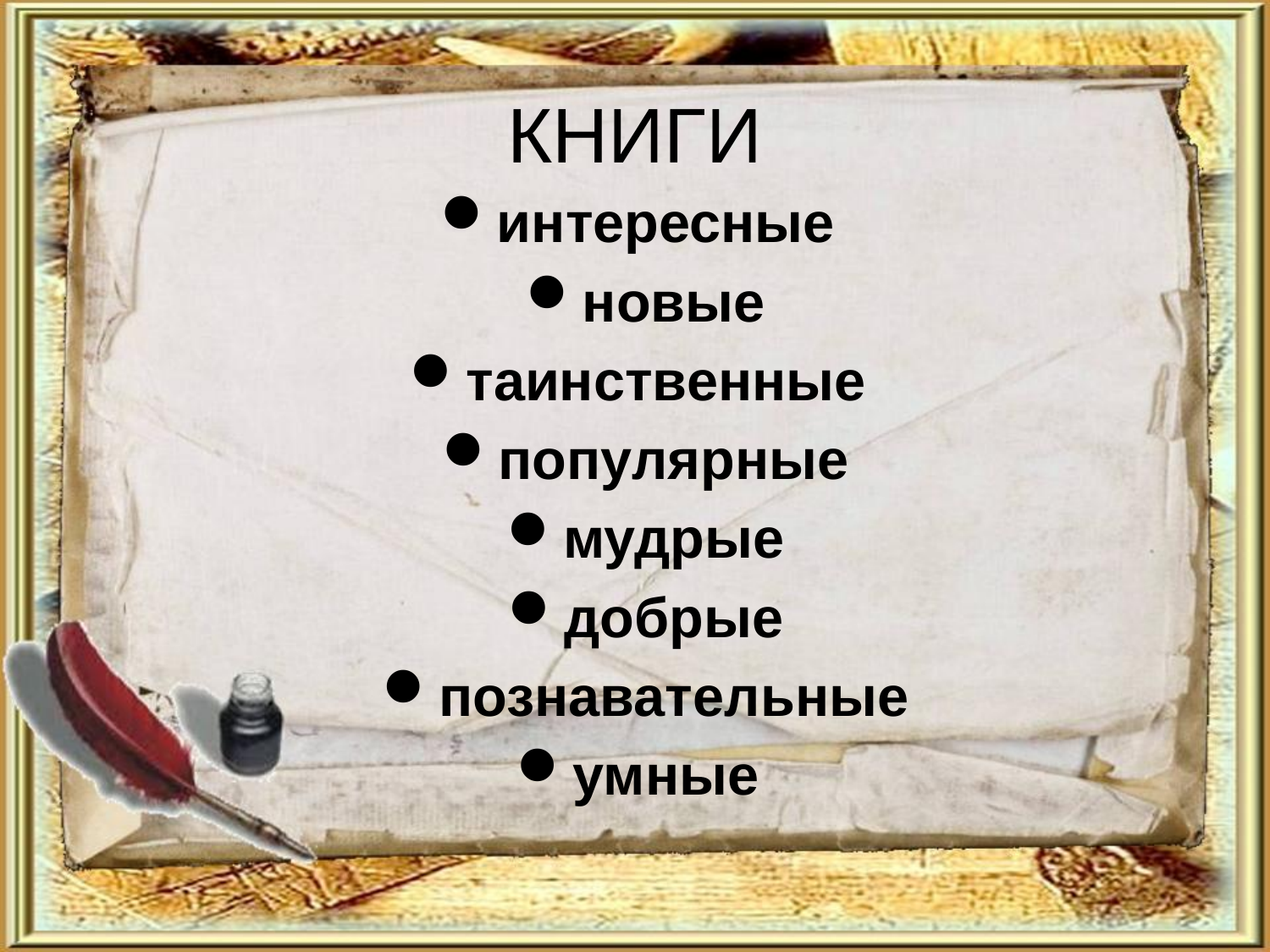

# КНИГИ
интересные
новые
таинственные
популярные
мудрые
добрые
познавательные
умные